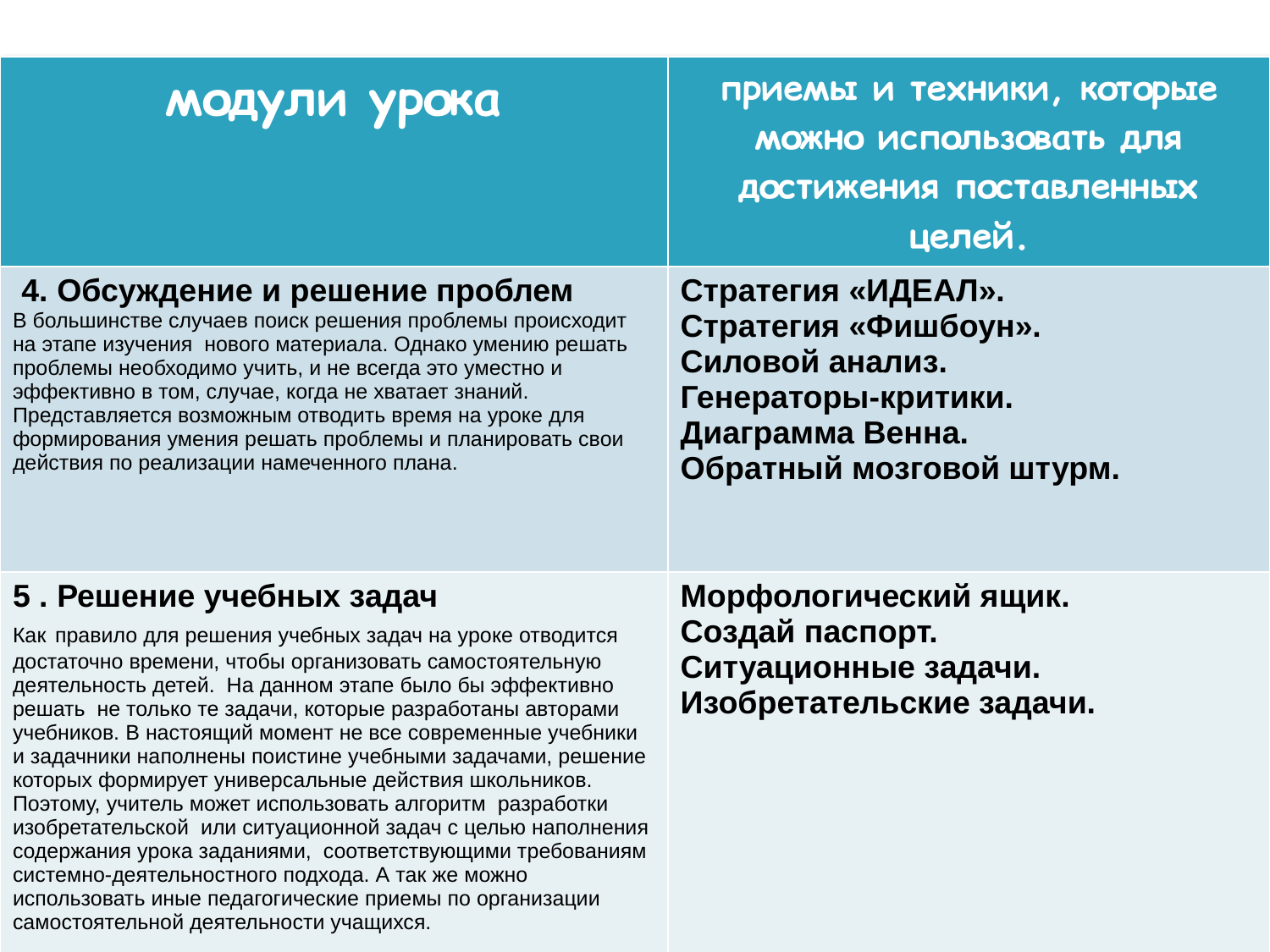

| модули урока | приемы и техники, которые можно использовать для достижения поставленных целей. |
| --- | --- |
| 4. Обсуждение и решение проблем В большинстве случаев поиск решения проблемы происходит на этапе изучения  нового материала. Однако умению решать проблемы необходимо учить, и не всегда это уместно и эффективно в том, случае, когда не хватает знаний. Представляется возможным отводить время на уроке для формирования умения решать проблемы и планировать свои действия по реализации намеченного плана. | Стратегия «ИДЕАЛ». Стратегия «Фишбоун». Силовой анализ. Генераторы-критики. Диаграмма Венна. Обратный мозговой штурм. |
| 5 . Решение учебных задач Как правило для решения учебных задач на уроке отводится достаточно времени, чтобы организовать самостоятельную деятельность детей.  На данном этапе было бы эффективно решать  не только те задачи, которые разработаны авторами учебников. В настоящий момент не все современные учебники и задачники наполнены поистине учебными задачами, решение которых формирует универсальные действия школьников. Поэтому, учитель может использовать алгоритм  разработки  изобретательской  или ситуационной задач с целью наполнения содержания урока заданиями,  соответствующими требованиям системно-деятельностного подхода. А так же можно использовать иные педагогические приемы по организации самостоятельной деятельности учащихся. | Морфологический ящик. Создай паспорт. Ситуационные задачи. Изобретательские задачи. |